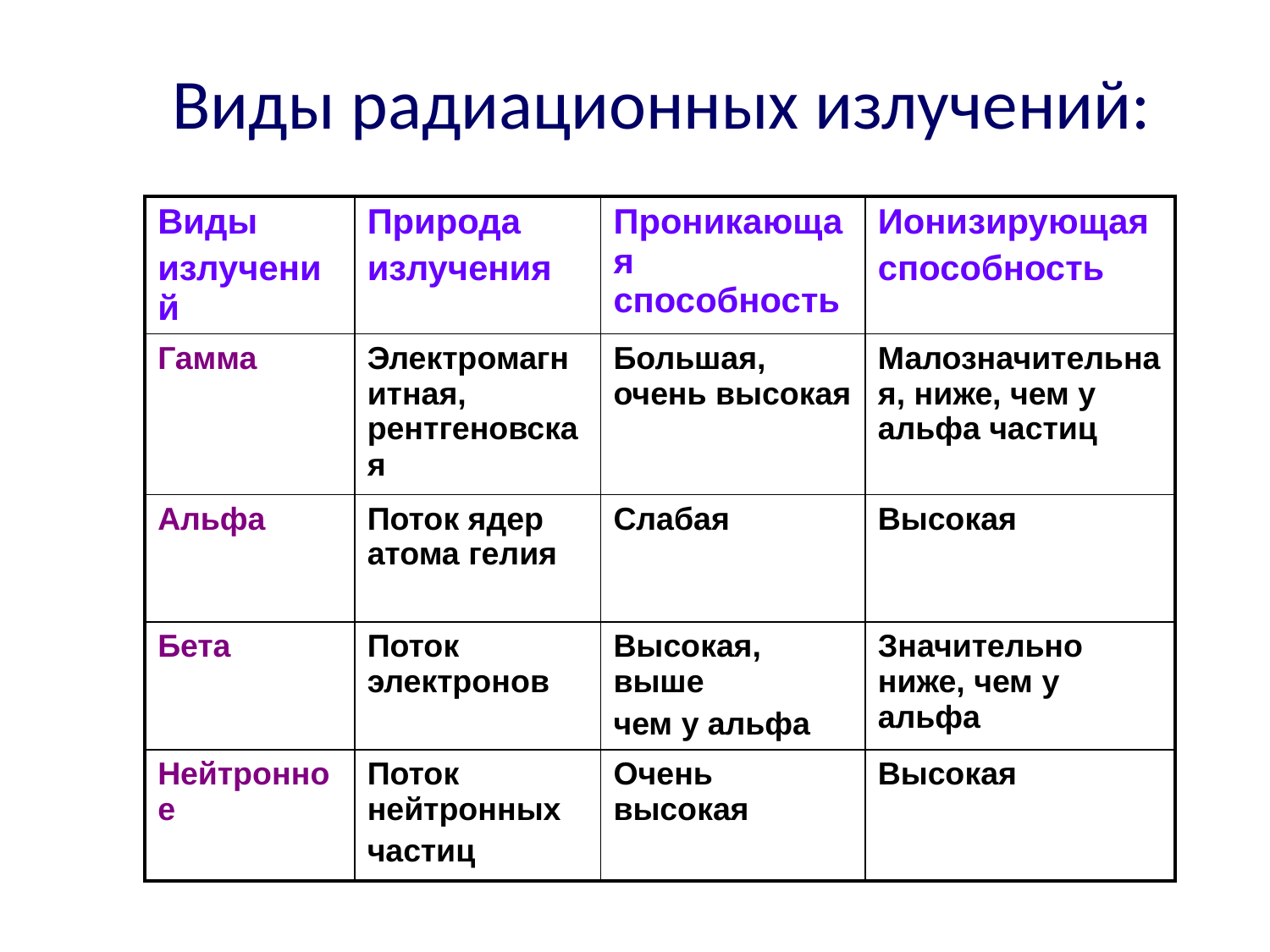

# Виды радиационных излучений:
| Виды излучений | Природа излучения | Проникающая способность | Ионизирующая способность |
| --- | --- | --- | --- |
| Гамма | Электромагнитная, рентгеновская | Большая, очень высокая | Малозначительная, ниже, чем у альфа частиц |
| Альфа | Поток ядер атома гелия | Слабая | Высокая |
| Бета | Поток электронов | Высокая, выше чем у альфа | Значительно ниже, чем у альфа |
| Нейтронное | Поток нейтронных частиц | Очень высокая | Высокая |